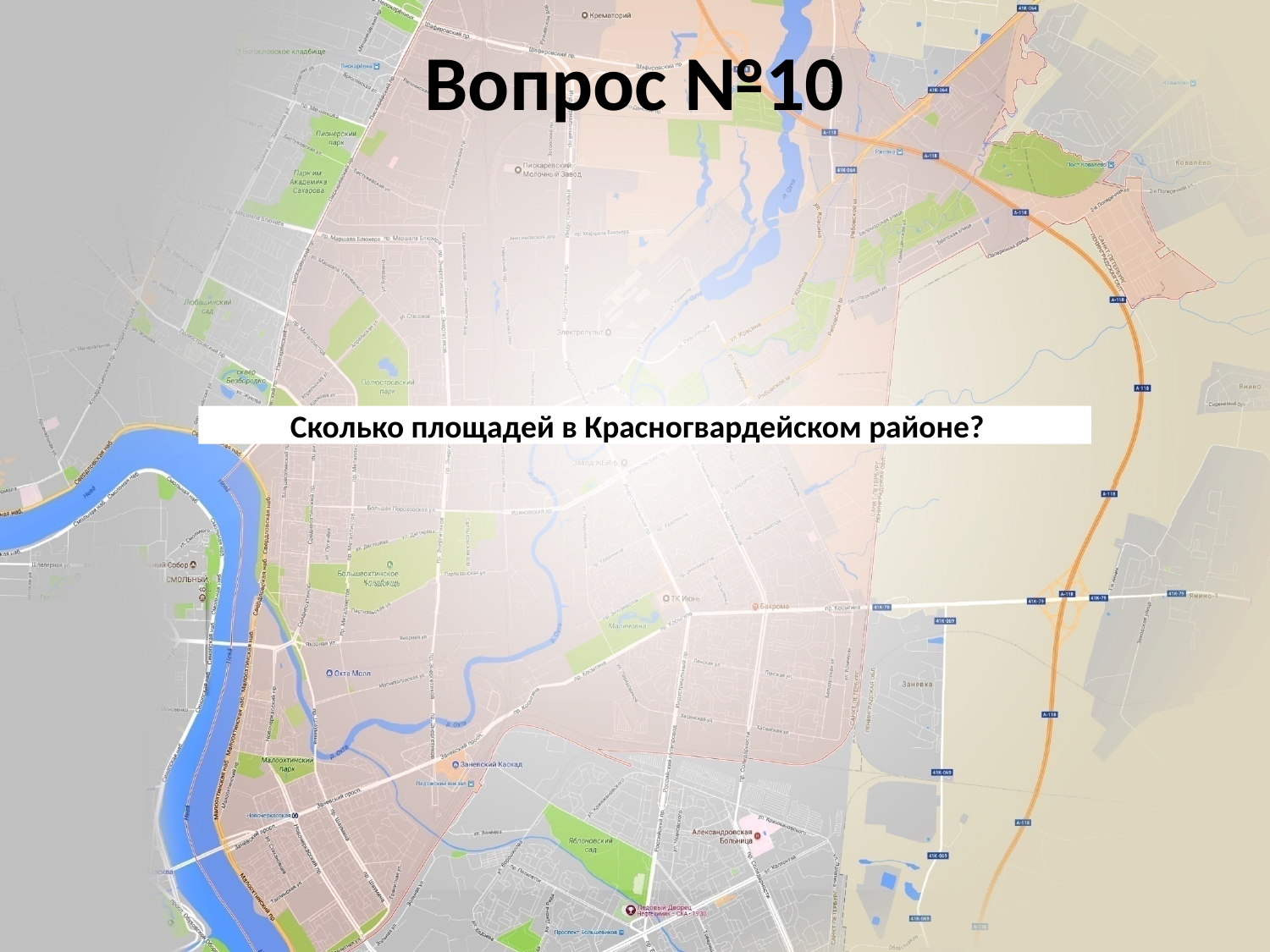

Вопрос №10
Сколько площадей в Красногвардейском районе?